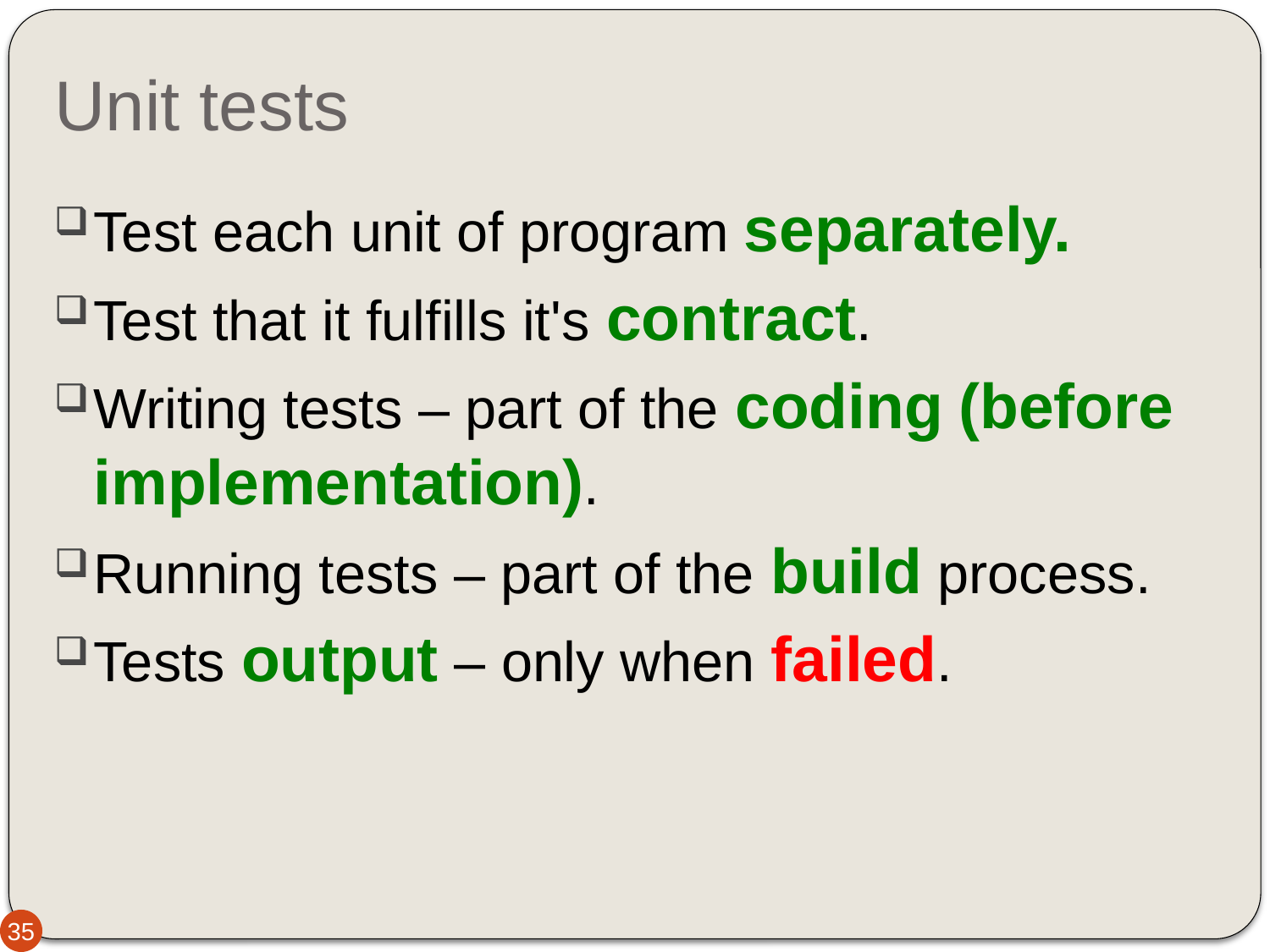

Unit tests
Test each unit of program separately.
Test that it fulfills it's contract.
Writing tests – part of the coding (before implementation).
Running tests – part of the build process.
Tests output – only when failed.
35